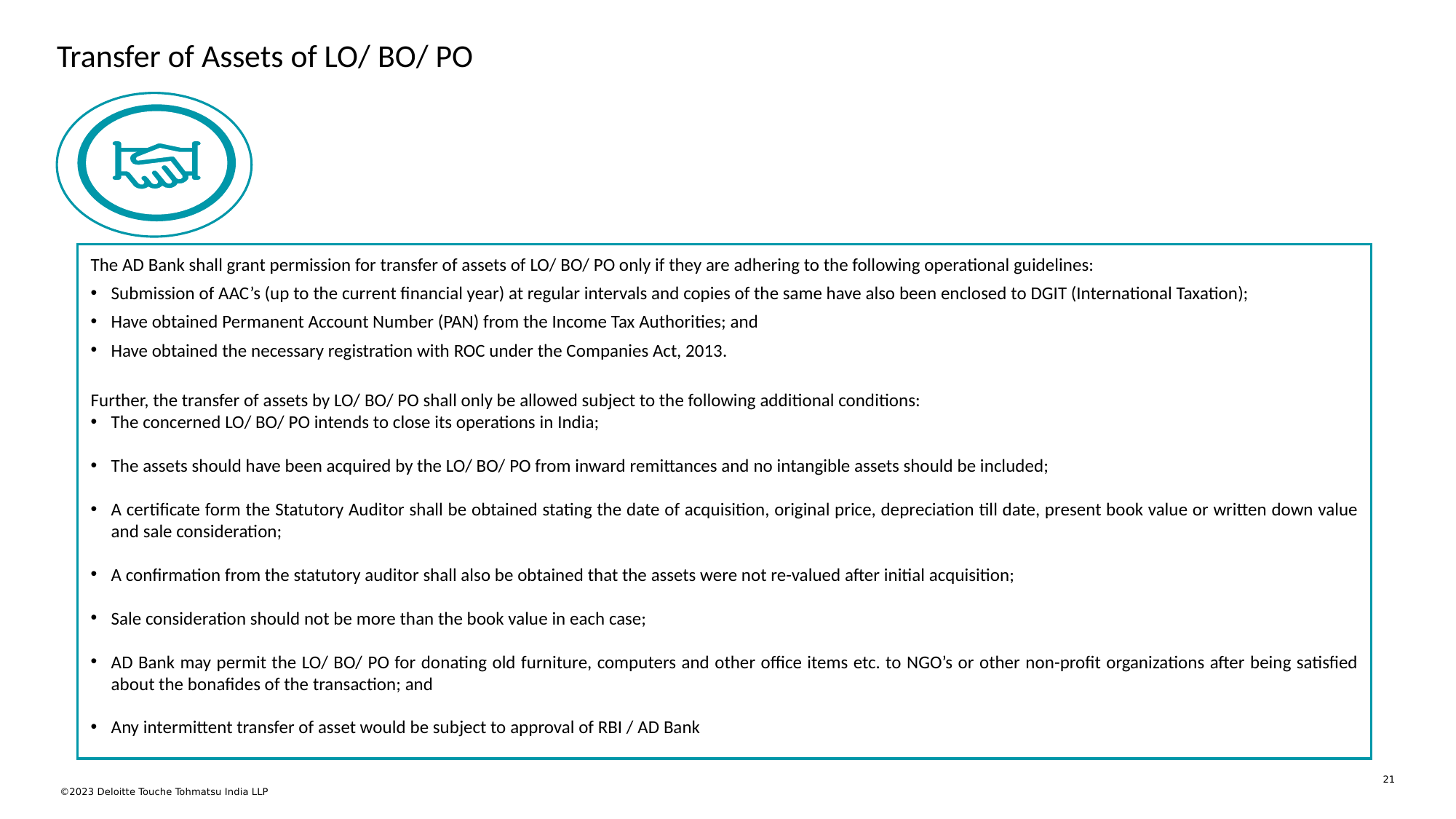

# Transfer of Assets of LO/ BO/ PO

The AD Bank shall grant permission for transfer of assets of LO/ BO/ PO only if they are adhering to the following operational guidelines:
Submission of AAC’s (up to the current financial year) at regular intervals and copies of the same have also been enclosed to DGIT (International Taxation);
Have obtained Permanent Account Number (PAN) from the Income Tax Authorities; and
Have obtained the necessary registration with ROC under the Companies Act, 2013.

Further, the transfer of assets by LO/ BO/ PO shall only be allowed subject to the following additional conditions:
The concerned LO/ BO/ PO intends to close its operations in India;

The assets should have been acquired by the LO/ BO/ PO from inward remittances and no intangible assets should be included;

A certificate form the Statutory Auditor shall be obtained stating the date of acquisition, original price, depreciation till date, present book value or written down value and sale consideration;

A confirmation from the statutory auditor shall also be obtained that the assets were not re-valued after initial acquisition;

Sale consideration should not be more than the book value in each case;

AD Bank may permit the LO/ BO/ PO for donating old furniture, computers and other office items etc. to NGO’s or other non-profit organizations after being satisfied about the bonafides of the transaction; and

Any intermittent transfer of asset would be subject to approval of RBI / AD Bank